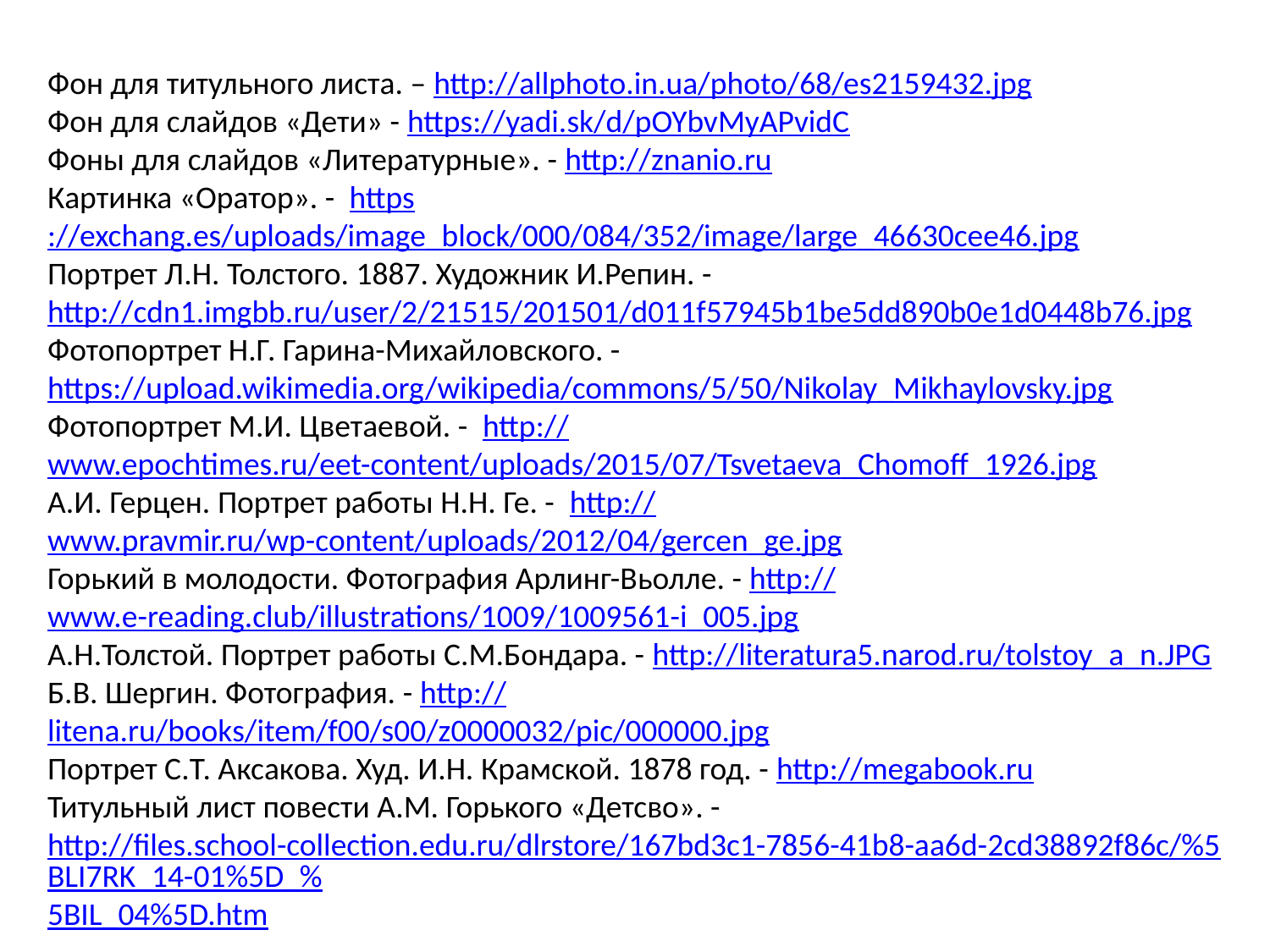

Фон для титульного листа. – http://allphoto.in.ua/photo/68/es2159432.jpg
Фон для слайдов «Дети» - https://yadi.sk/d/pOYbvMyAPvidC
Фоны для слайдов «Литературные». - http://znanio.ru
Картинка «Оратор». -  https://exchang.es/uploads/image_block/000/084/352/image/large_46630cee46.jpg
Портрет Л.Н. Толстого. 1887. Художник И.Репин. -
http://cdn1.imgbb.ru/user/2/21515/201501/d011f57945b1be5dd890b0e1d0448b76.jpg
Фотопортрет Н.Г. Гарина-Михайловского. -
https://upload.wikimedia.org/wikipedia/commons/5/50/Nikolay_Mikhaylovsky.jpg
Фотопортрет М.И. Цветаевой. -  http://www.epochtimes.ru/eet-content/uploads/2015/07/Tsvetaeva_Chomoff_1926.jpg
А.И. Герцен. Портрет работы Н.Н. Ге. -  http://www.pravmir.ru/wp-content/uploads/2012/04/gercen_ge.jpg
Горький в молодости. Фотография Арлинг-Вьолле. - http://www.e-reading.club/illustrations/1009/1009561-i_005.jpg
А.Н.Толстой. Портрет работы С.М.Бондара. - http://literatura5.narod.ru/tolstoy_a_n.JPG
Б.В. Шергин. Фотография. - http://litena.ru/books/item/f00/s00/z0000032/pic/000000.jpg
Портрет С.Т. Аксакова. Худ. И.Н. Крамской. 1878 год. - http://megabook.ru
Титульный лист повести А.М. Горького «Детсво». - http://files.school-collection.edu.ru/dlrstore/167bd3c1-7856-41b8-aa6d-2cd38892f86c/%5BLI7RK_14-01%5D_%5BIL_04%5D.htm